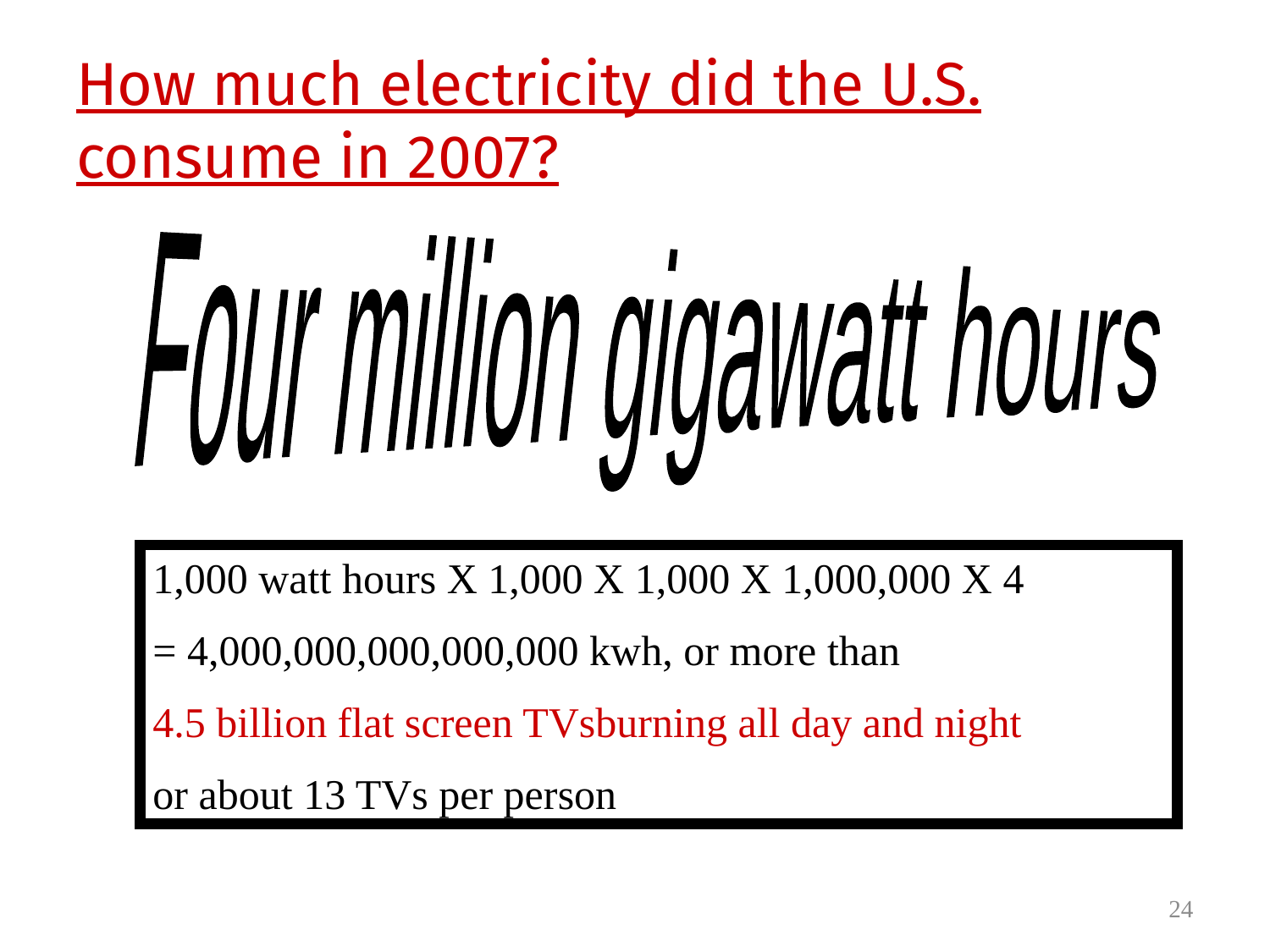

# How much electricity did the U.S. consume in 2007?
Four million gigawatt hours
1,000 watt hours X 1,000 X 1,000 X 1,000,000 X 4
= 4,000,000,000,000,000 kwh, or more than
4.5 billion flat screen TVsburning all day and night
or about 13 TVs per person
24